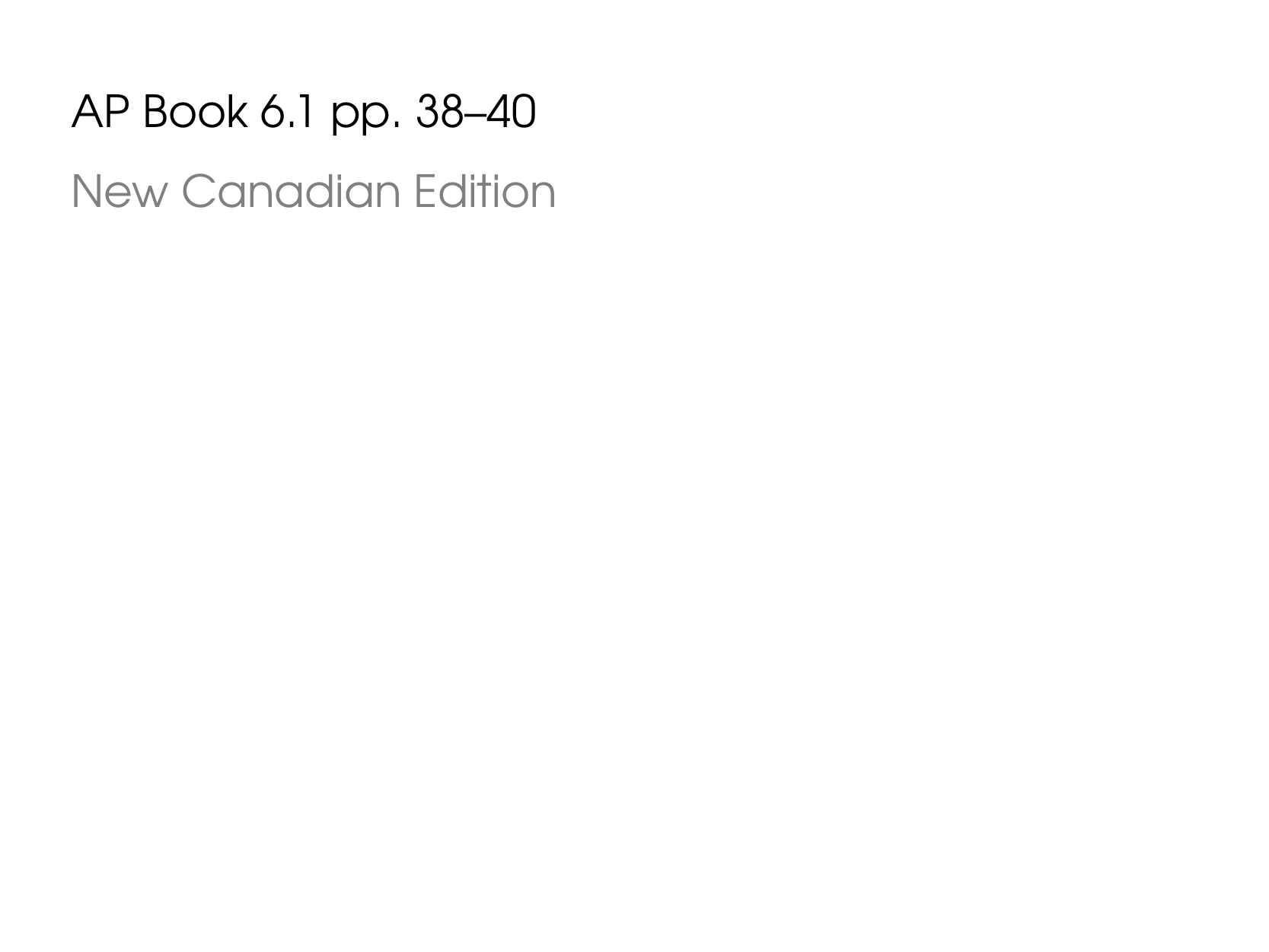

AP Book 6.1 pp. 38–40
New Canadian Edition